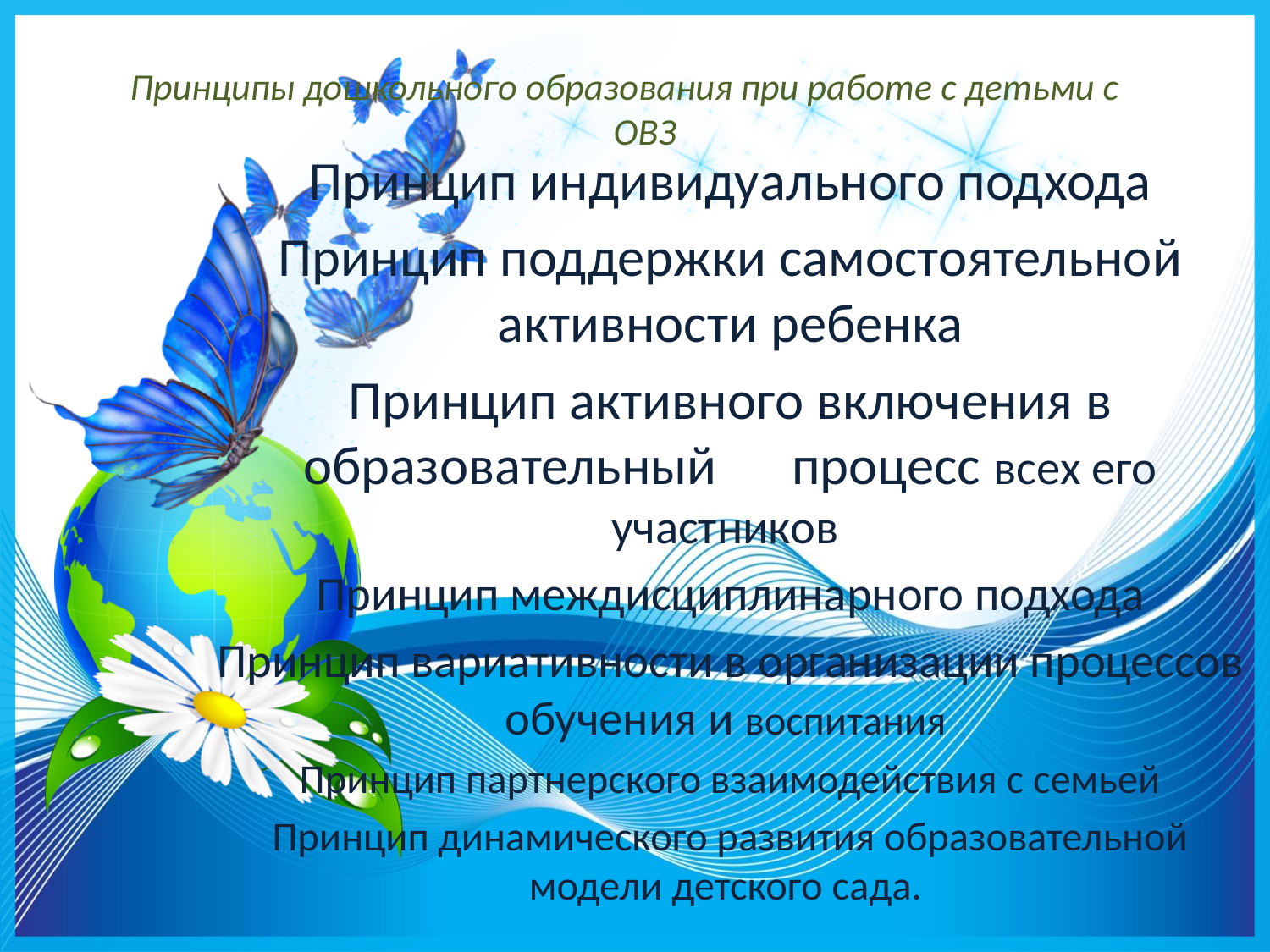

# Принципы дошкольного образования при работе с детьми с ОВЗ
Принцип индивидуального подхода
Принцип поддержки самостоятельной активности ребенка
Принцип активного включения в образовательный      процесс всех его участников
Принцип междисциплинарного подхода
Принцип вариативности в организации процессов обучения и воспитания
Принцип партнерского взаимодействия с семьей
Принцип динамического развития образовательной модели детского сада.